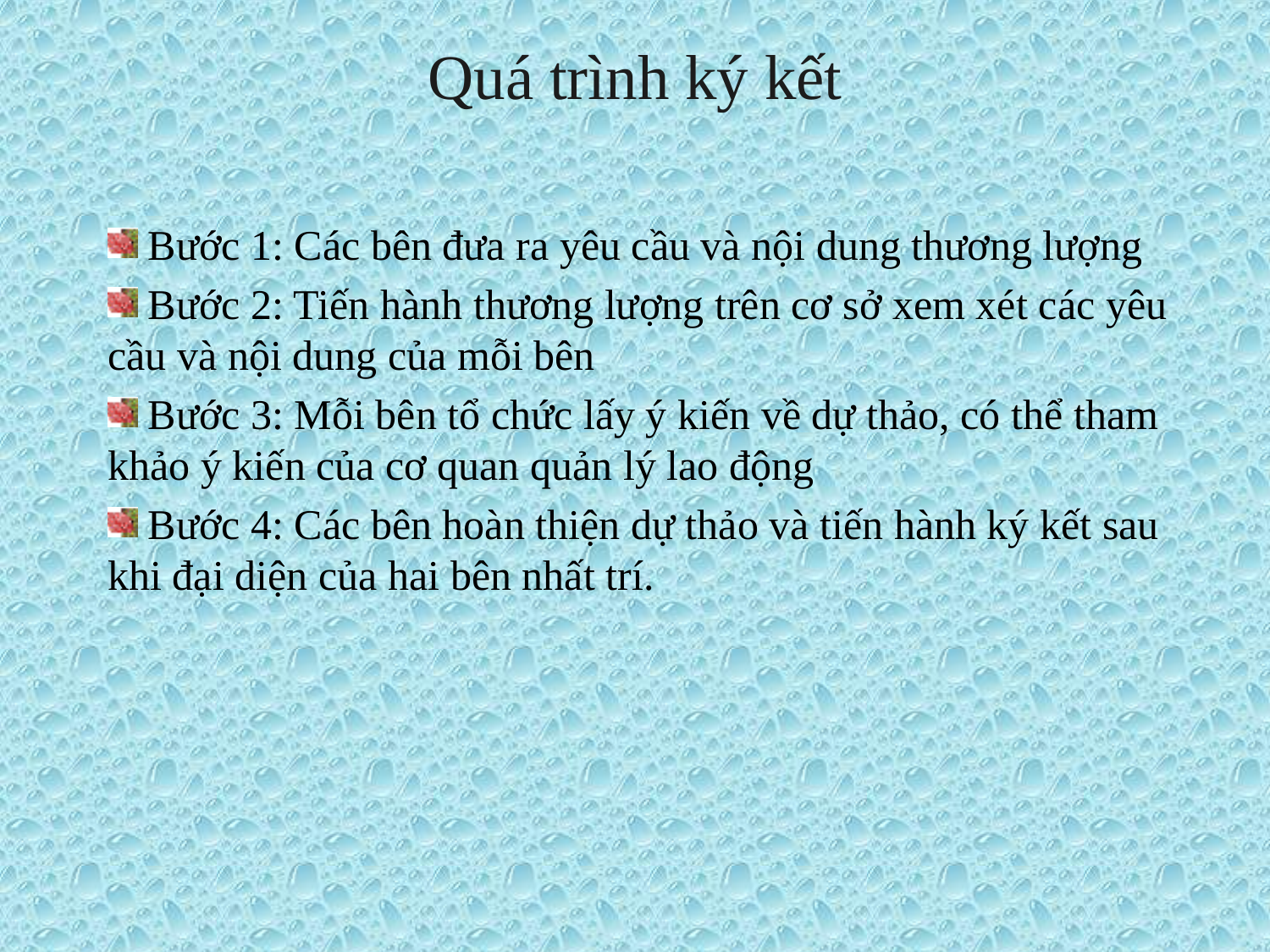

# Quá trình ký kết
 Bước 1: Các bên đưa ra yêu cầu và nội dung thương lượng
 Bước 2: Tiến hành thương lượng trên cơ sở xem xét các yêu cầu và nội dung của mỗi bên
 Bước 3: Mỗi bên tổ chức lấy ý kiến về dự thảo, có thể tham khảo ý kiến của cơ quan quản lý lao động
 Bước 4: Các bên hoàn thiện dự thảo và tiến hành ký kết sau khi đại diện của hai bên nhất trí.